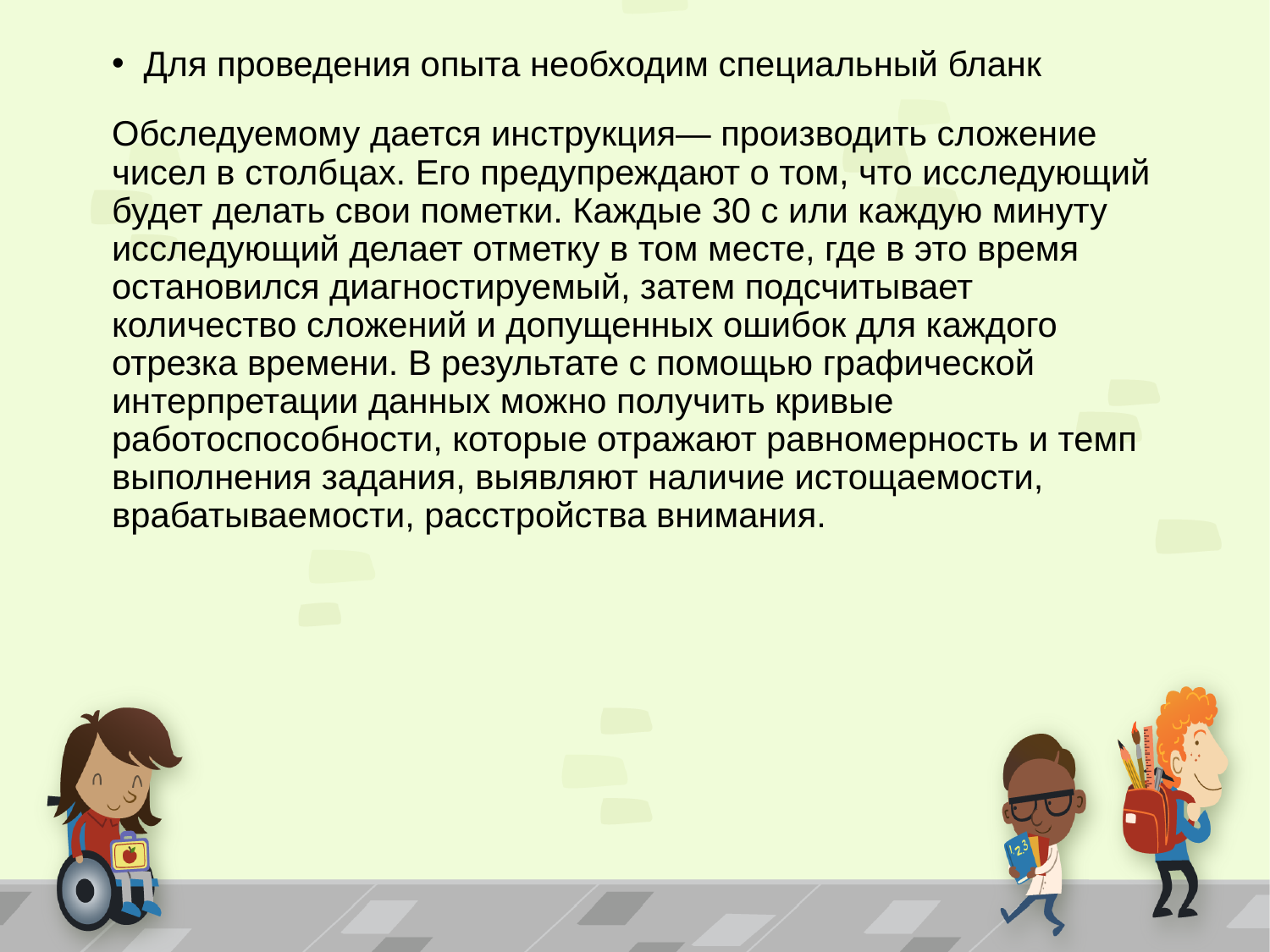

Для проведения опыта необходим специальный бланк
Обследуемому дается инструкция— производить сложение чисел в столбцах. Его предупреждают о том, что исследующий будет делать свои пометки. Каждые 30 с или каждую минуту исследующий делает отметку в том месте, где в это время остановился диагностируемый, затем подсчитывает количество сложений и допущенных ошибок для каждого отрезка времени. В результате с помощью графической интерпретации данных можно получить кривые работоспособности, которые отражают равномерность и темп выполнения задания, выявляют наличие истощаемости, врабатываемости, расстройства внимания.